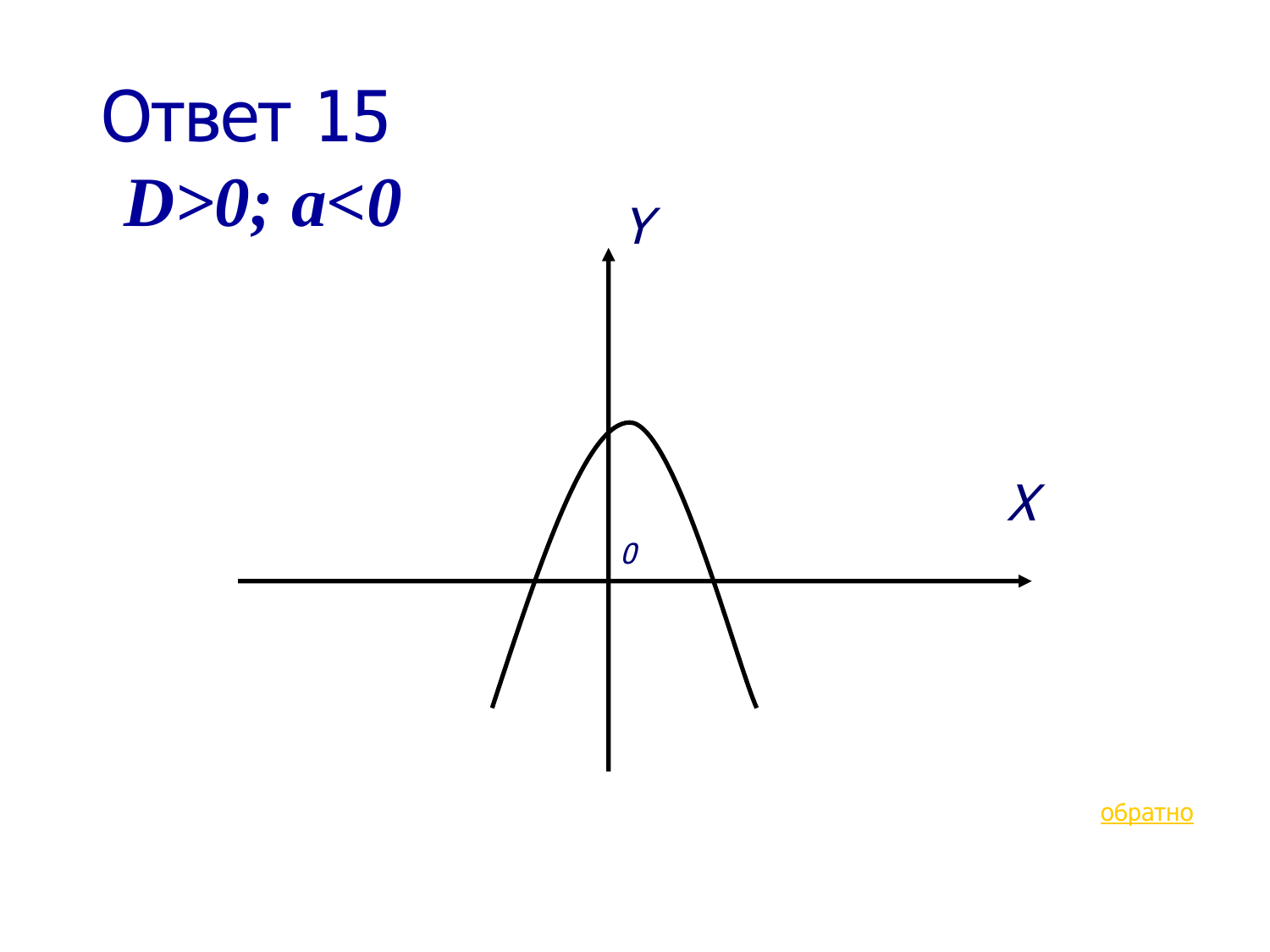

# Ответ 15 D>0; a<0
                                   Y

                                                             X
                                                              0

обратно